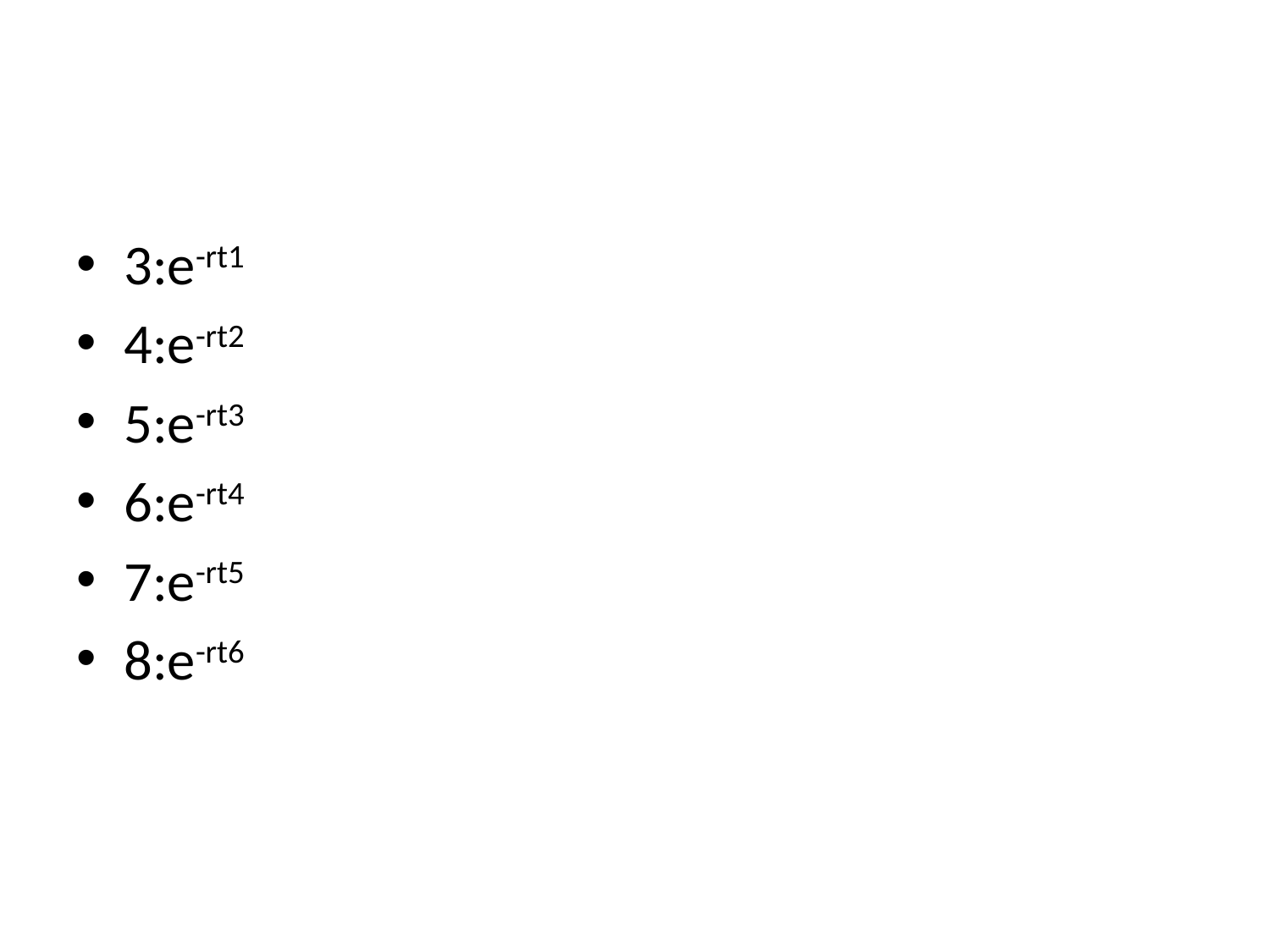

#
3:e-rt1
4:e-rt2
5:e-rt3
6:e-rt4
7:e-rt5
8:e-rt6